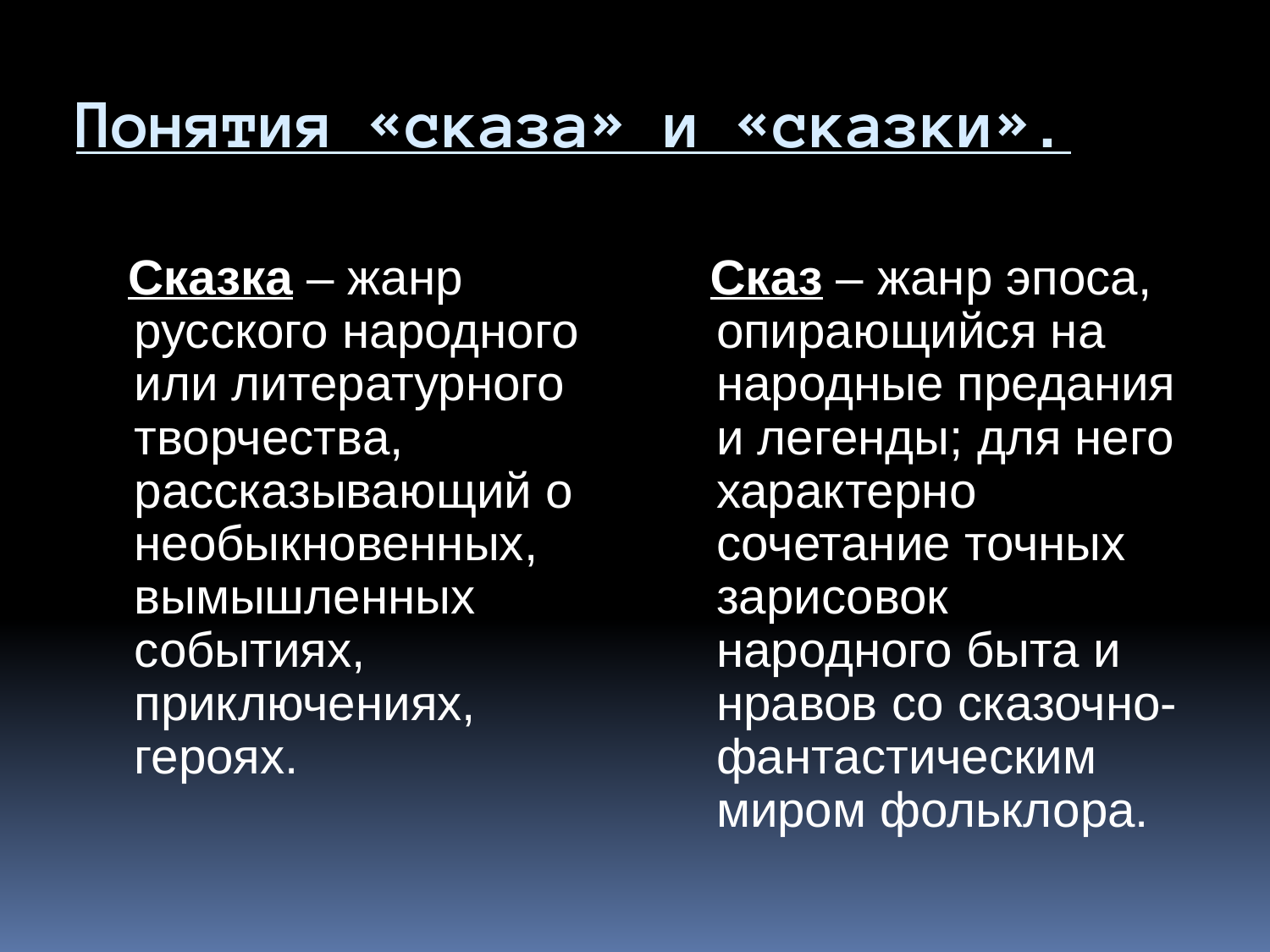

# Понятия «сказа» и «сказки».
   Сказка – жанр русского народного или литературного творчества, рассказывающий о необыкновенных, вымышленных событиях, приключениях, героях.
   Сказ – жанр эпоса, опирающийся на народные предания и легенды; для него характерно сочетание точных зарисовок народного быта и нравов со сказочно-фантастическим миром фольклора.